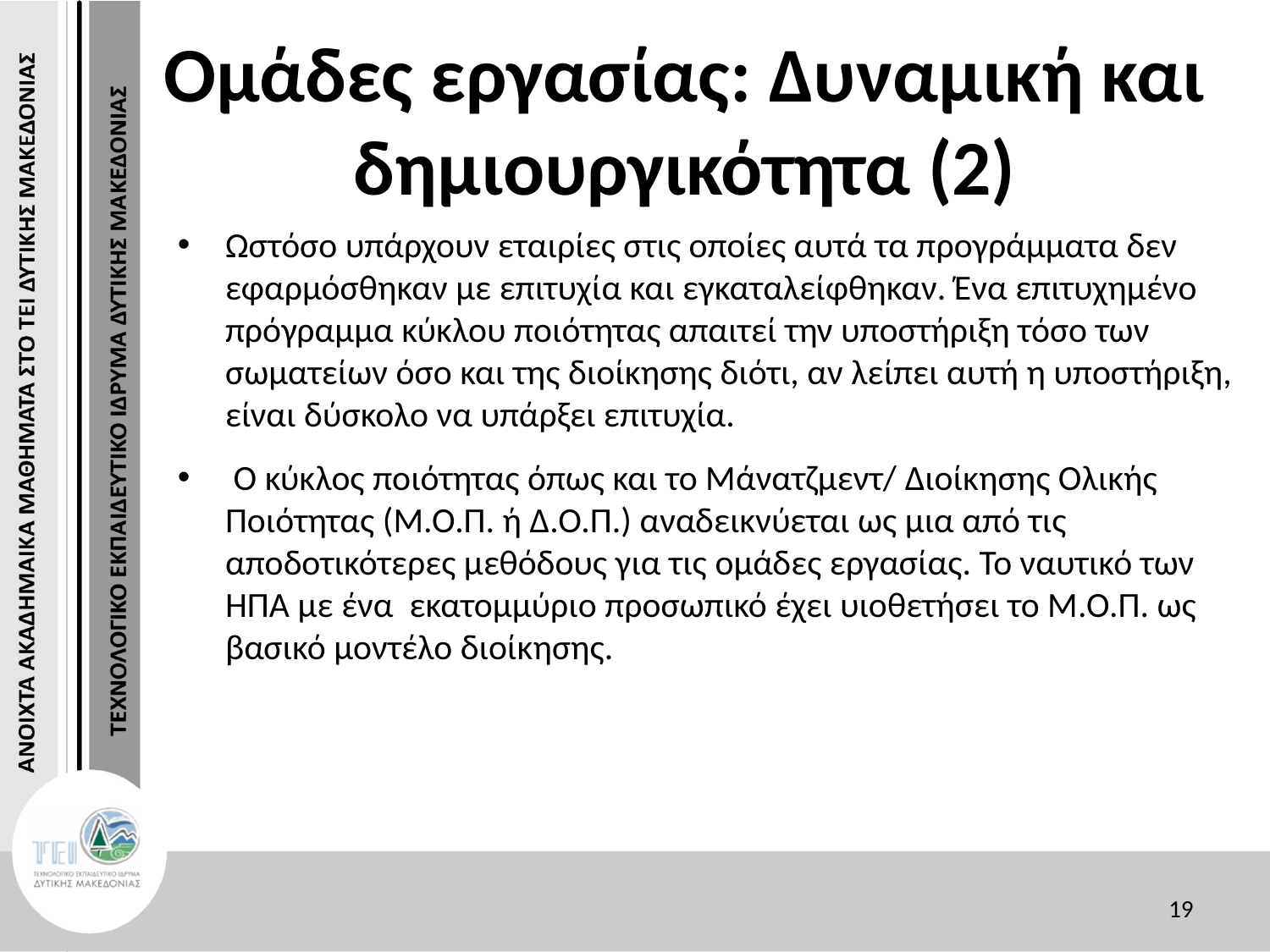

# Ομάδες εργασίας: Δυναμική και δημιουργικότητα (2)
Ωστόσο υπάρχουν εταιρίες στις οποίες αυτά τα προγράμματα δεν εφαρμόσθηκαν με επιτυχία και εγκαταλείφθηκαν. Ένα επιτυχημένο πρόγραμμα κύκλου ποιότητας απαιτεί την υποστήριξη τόσο των σωματείων όσο και της διοίκησης διότι, αν λείπει αυτή η υποστήριξη, είναι δύσκολο να υπάρξει επιτυχία.
 Ο κύκλος ποιότητας όπως και το Μάνατζμεντ/ Διοίκησης Ολικής Ποιότητας (Μ.Ο.Π. ή Δ.Ο.Π.) αναδεικνύεται ως μια από τις αποδοτικότερες μεθόδους για τις ομάδες εργασίας. Το ναυτικό των ΗΠΑ με ένα  εκατομμύριο προσωπικό έχει υιοθετήσει το Μ.Ο.Π. ως βασικό μοντέλο διοίκησης.
19